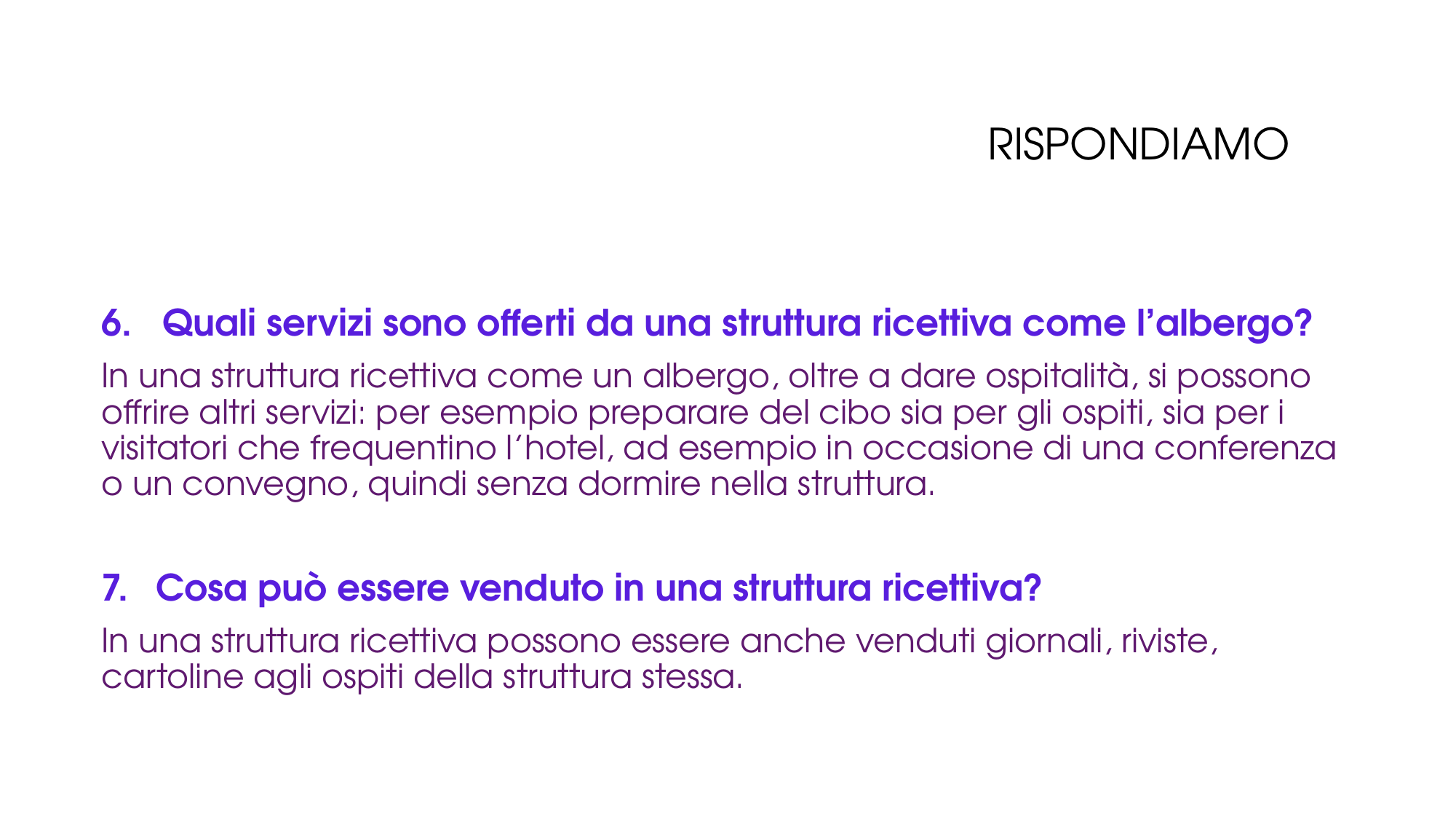

# RISPONDIAMO
6.   Quali servizi sono offerti da una struttura ricettiva come l’albergo?
In una struttura ricettiva come un albergo, oltre a dare ospitalità, si possono offrire altri servizi: per esempio preparare del cibo sia per gli ospiti, sia per i visitatori che frequentino l’hotel, ad esempio in occasione di una conferenza o un convegno, quindi senza dormire nella struttura.

Cosa può essere venduto in una struttura ricettiva?
In una struttura ricettiva possono essere anche venduti giornali, riviste, cartoline agli ospiti della struttura stessa.